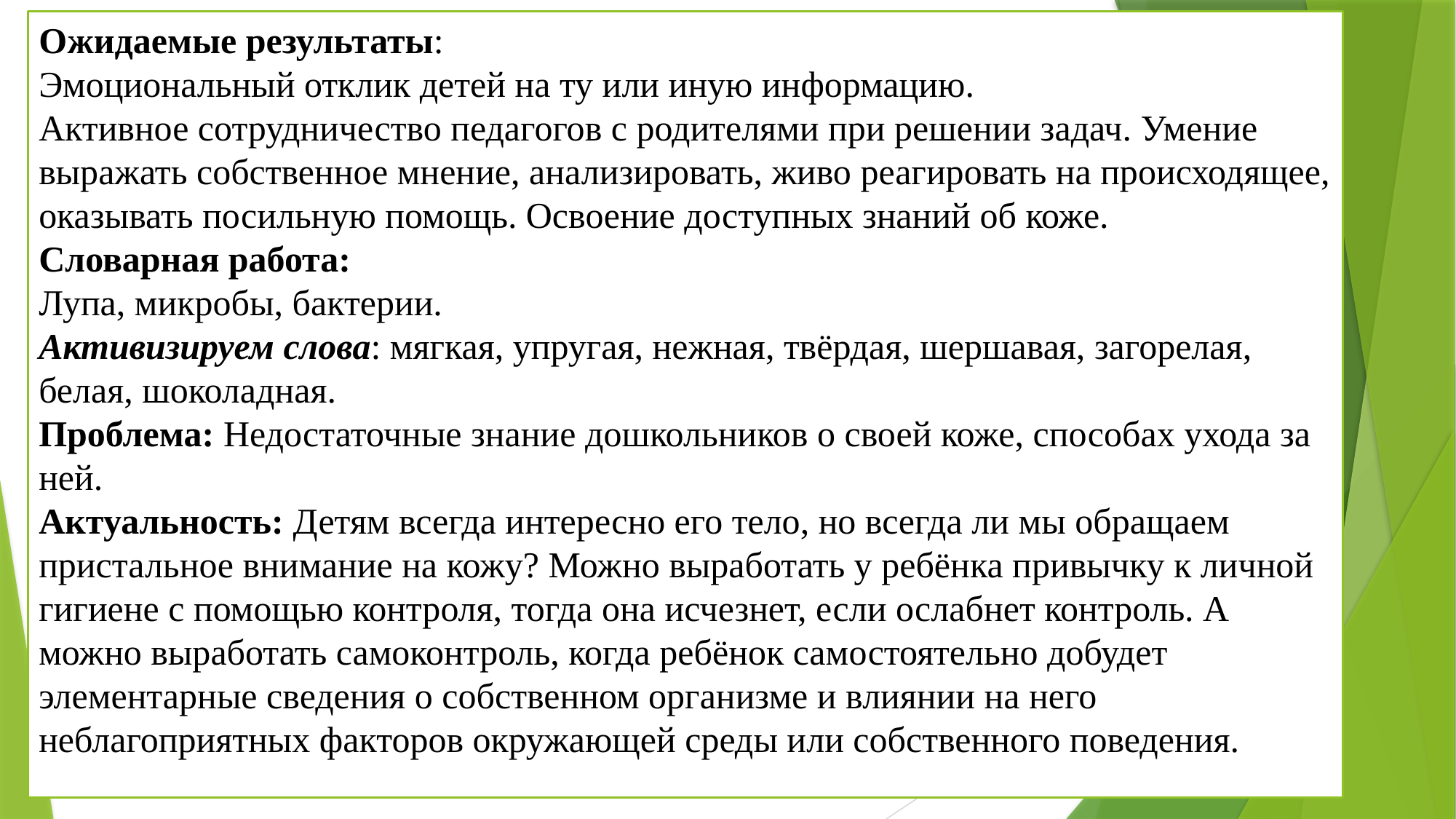

Ожидаемые результаты:
Эмоциональный отклик детей на ту или иную информацию.
Активное сотрудничество педагогов с родителями при решении задач. Умение выражать собственное мнение, анализировать, живо реагировать на происходящее, оказывать посильную помощь. Освоение доступных знаний об коже.
Словарная работа:
Лупа, микробы, бактерии.
Активизируем слова: мягкая, упругая, нежная, твёрдая, шершавая, загорелая, белая, шоколадная.
Проблема: Недостаточные знание дошкольников о своей коже, способах ухода за ней.
Актуальность: Детям всегда интересно его тело, но всегда ли мы обращаем пристальное внимание на кожу? Можно выработать у ребёнка привычку к личной гигиене с помощью контроля, тогда она исчезнет, если ослабнет контроль. А можно выработать самоконтроль, когда ребёнок самостоятельно добудет элементарные сведения о собственном организме и влиянии на него неблагоприятных факторов окружающей среды или собственного поведения.